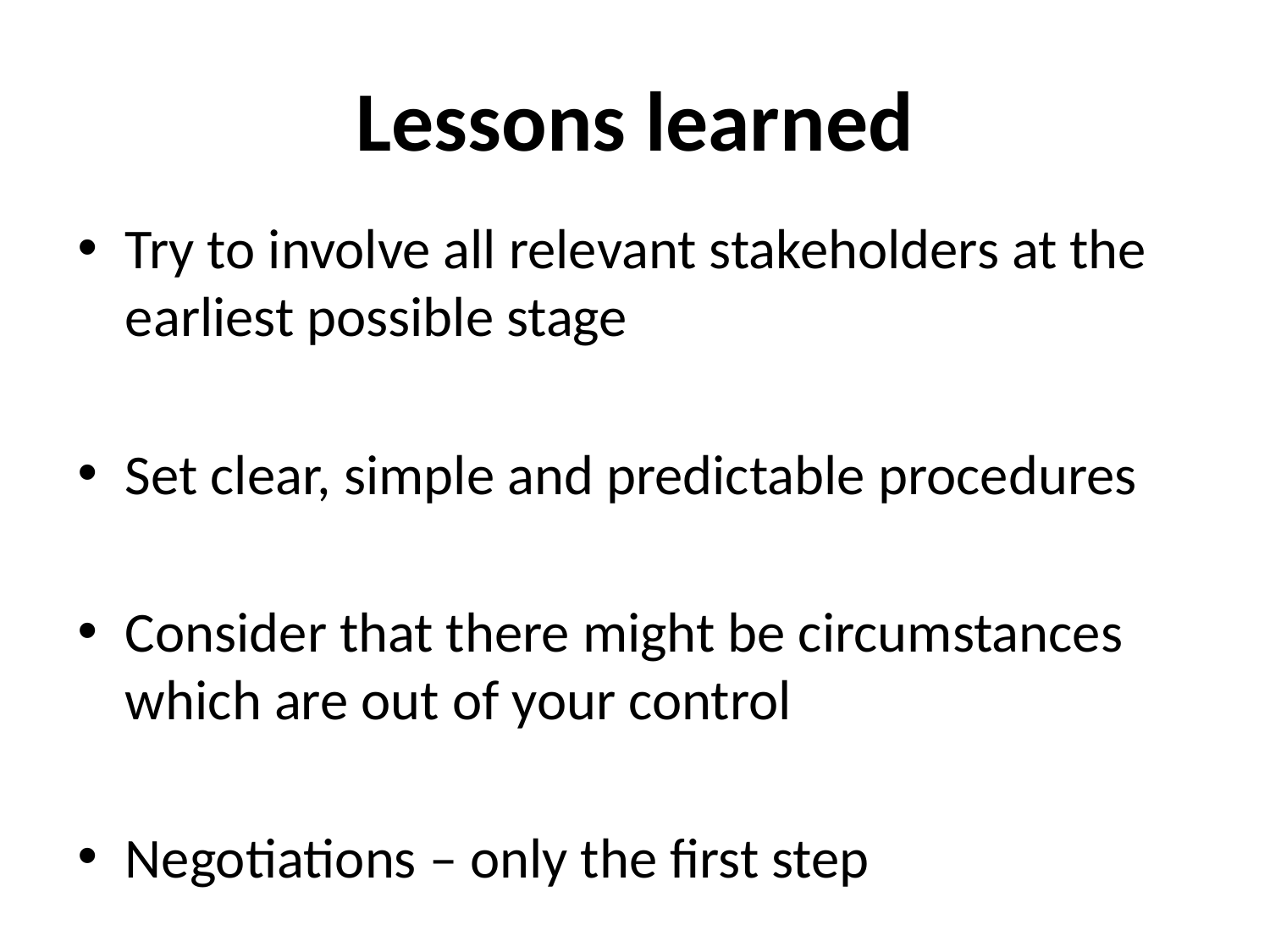

# Lessons learned
Try to involve all relevant stakeholders at the earliest possible stage

Set clear, simple and predictable procedures

Consider that there might be circumstances which are out of your control

Negotiations – only the first step